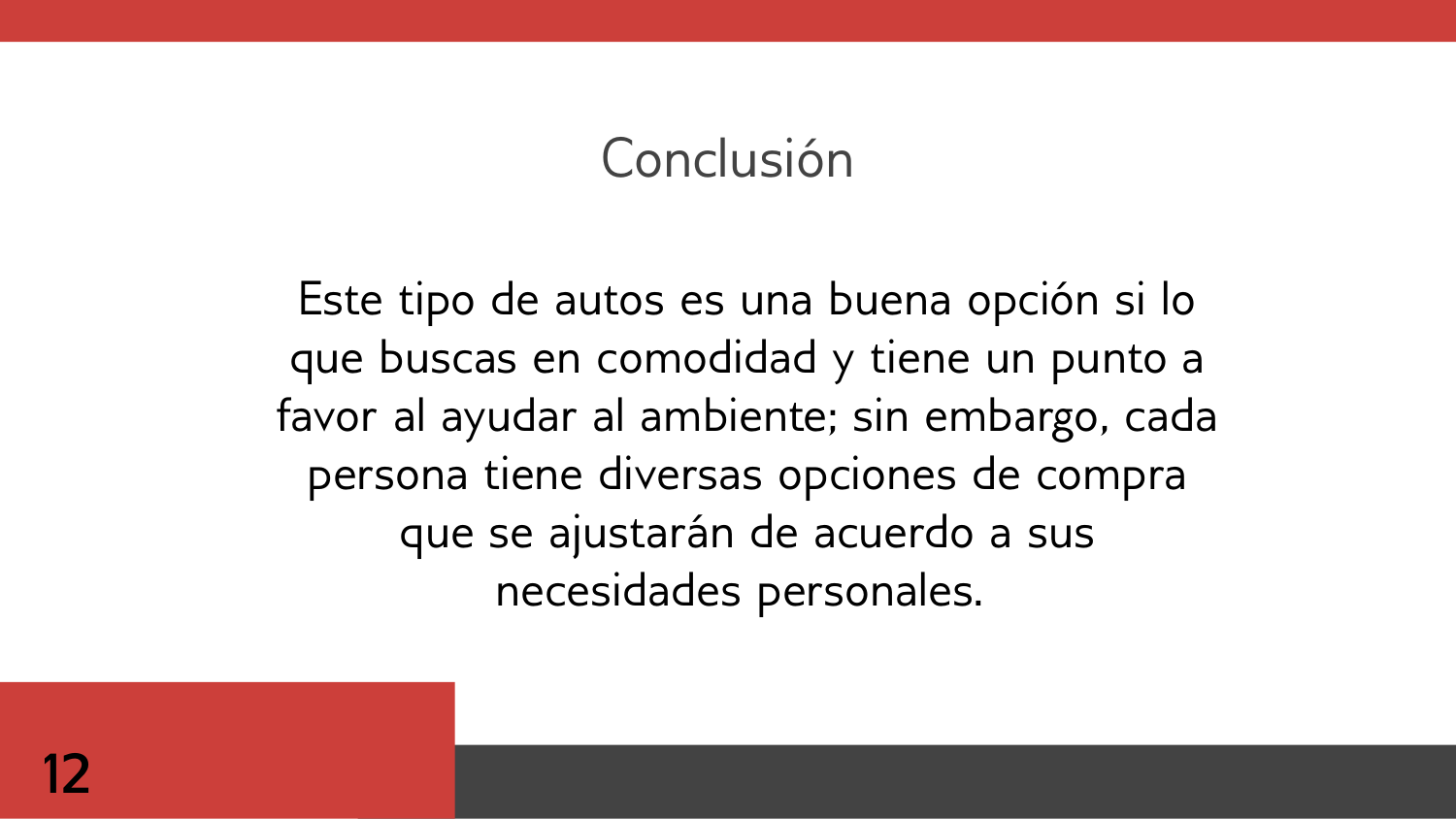

# Conclusión
Este tipo de autos es una buena opción si lo que buscas en comodidad y tiene un punto a favor al ayudar al ambiente; sin embargo, cada persona tiene diversas opciones de compra que se ajustarán de acuerdo a sus necesidades personales.
12